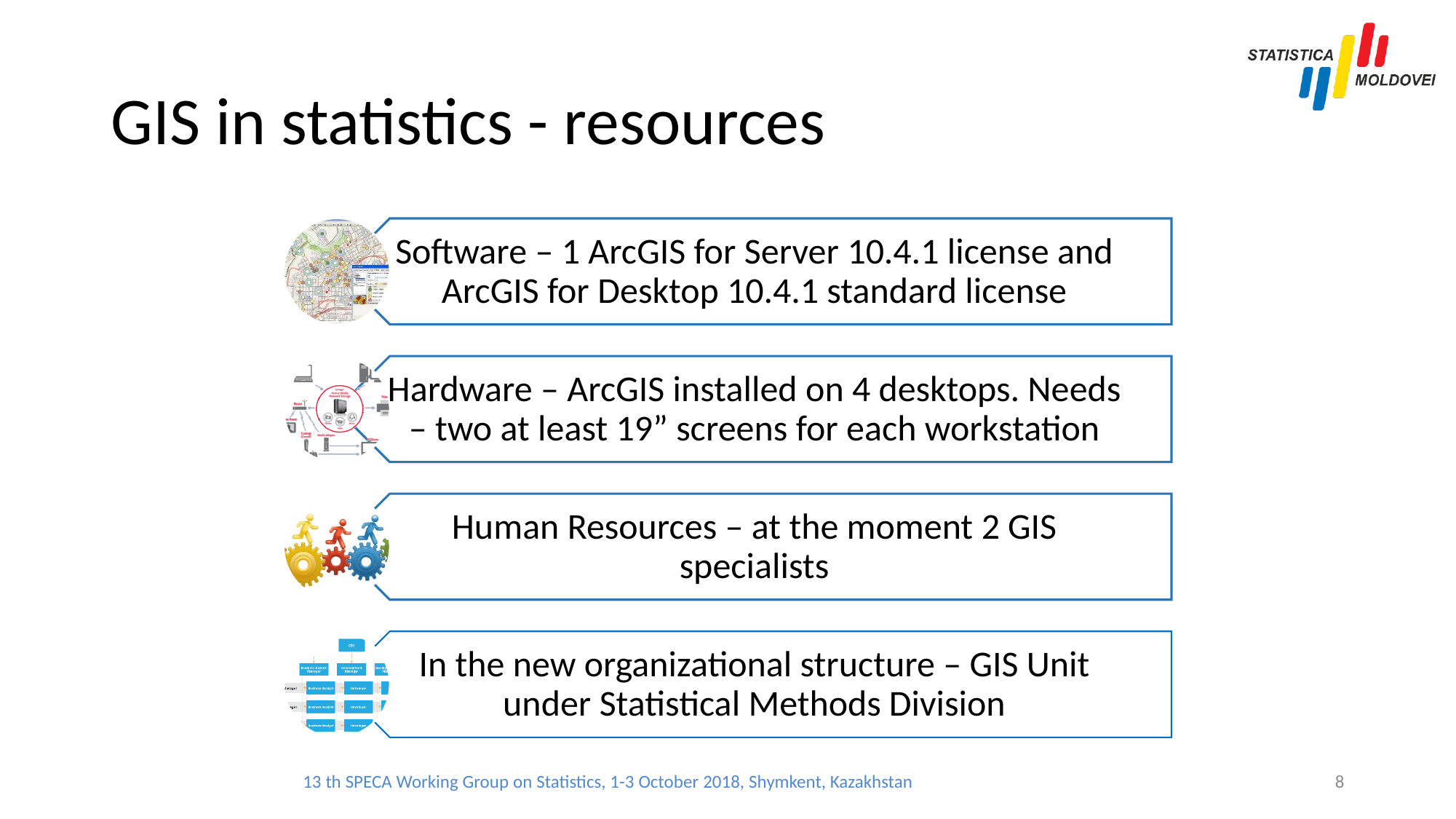

# GIS in statistics - resources
Software – 1 ArcGIS for Server 10.4.1 license and ArcGIS for Desktop 10.4.1 standard license
Hardware – ArcGIS installed on 4 desktops. Needs – two at least 19” screens for each workstation
Human Resources – at the moment 2 GIS specialists
In the new organizational structure – GIS Unit under Statistical Methods Division
13 th SPECA Working Group on Statistics, 1-3 October 2018, Shymkent, Kazakhstan
8